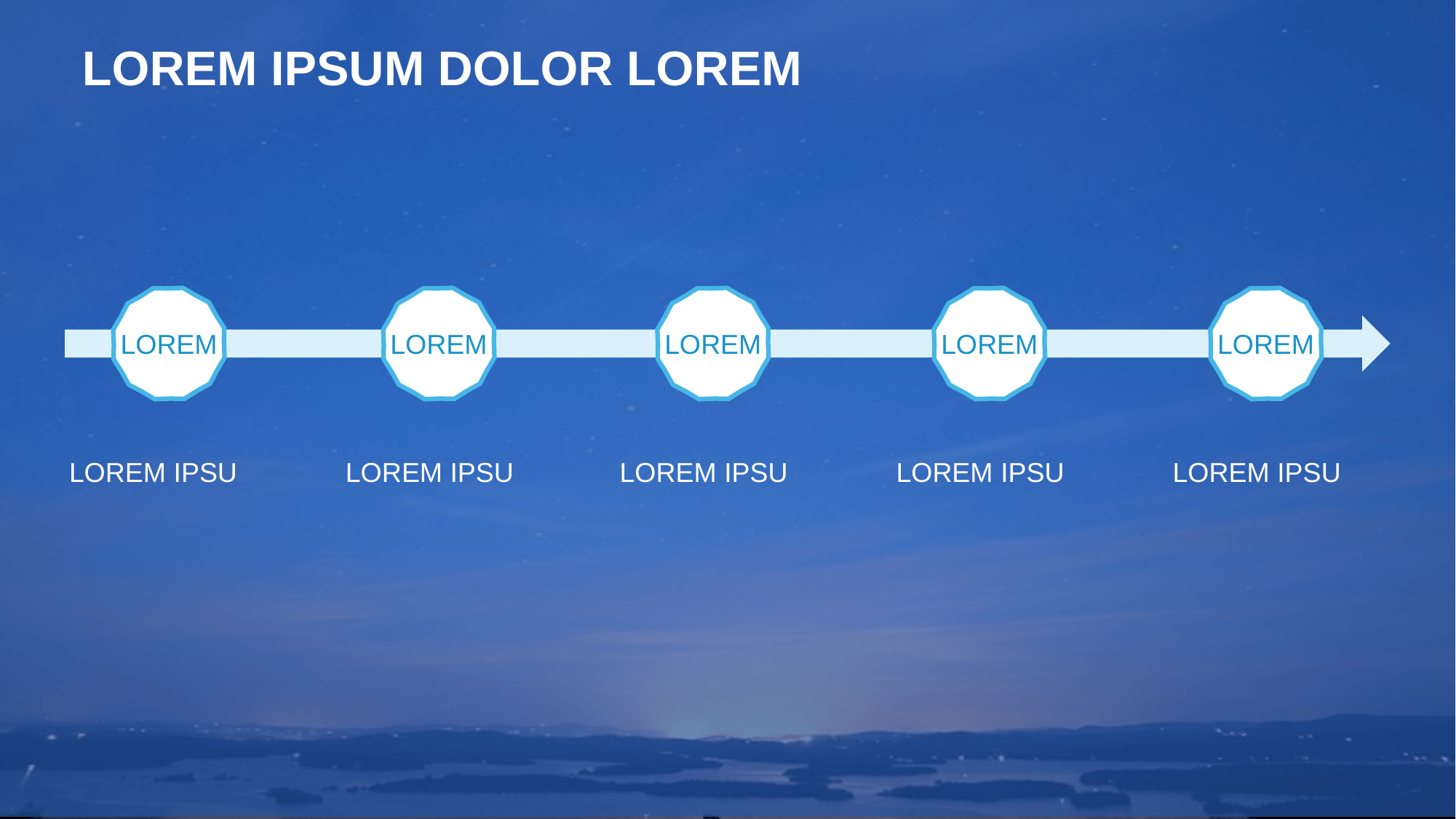

LOREM IPSUM DOLOR LOREM
LOREM
LOREM
LOREM
LOREM
LOREM

LOREM IPSU
LOREM IPSU
LOREM IPSU
LOREM IPSU
LOREM IPSU